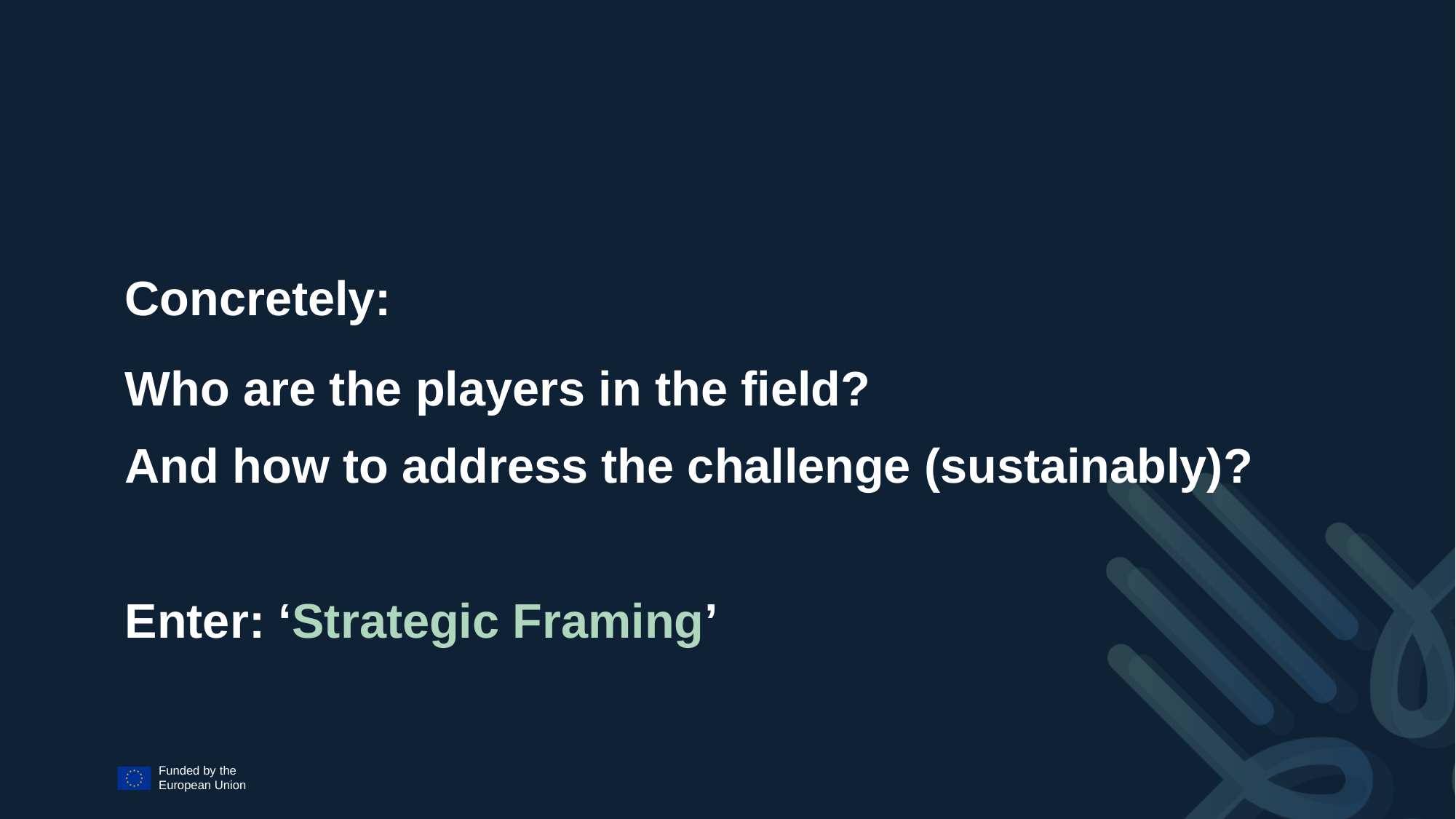

# Concretely:
Who are the players in the field?
And how to address the challenge (sustainably)?

Enter: ‘Strategic Framing’